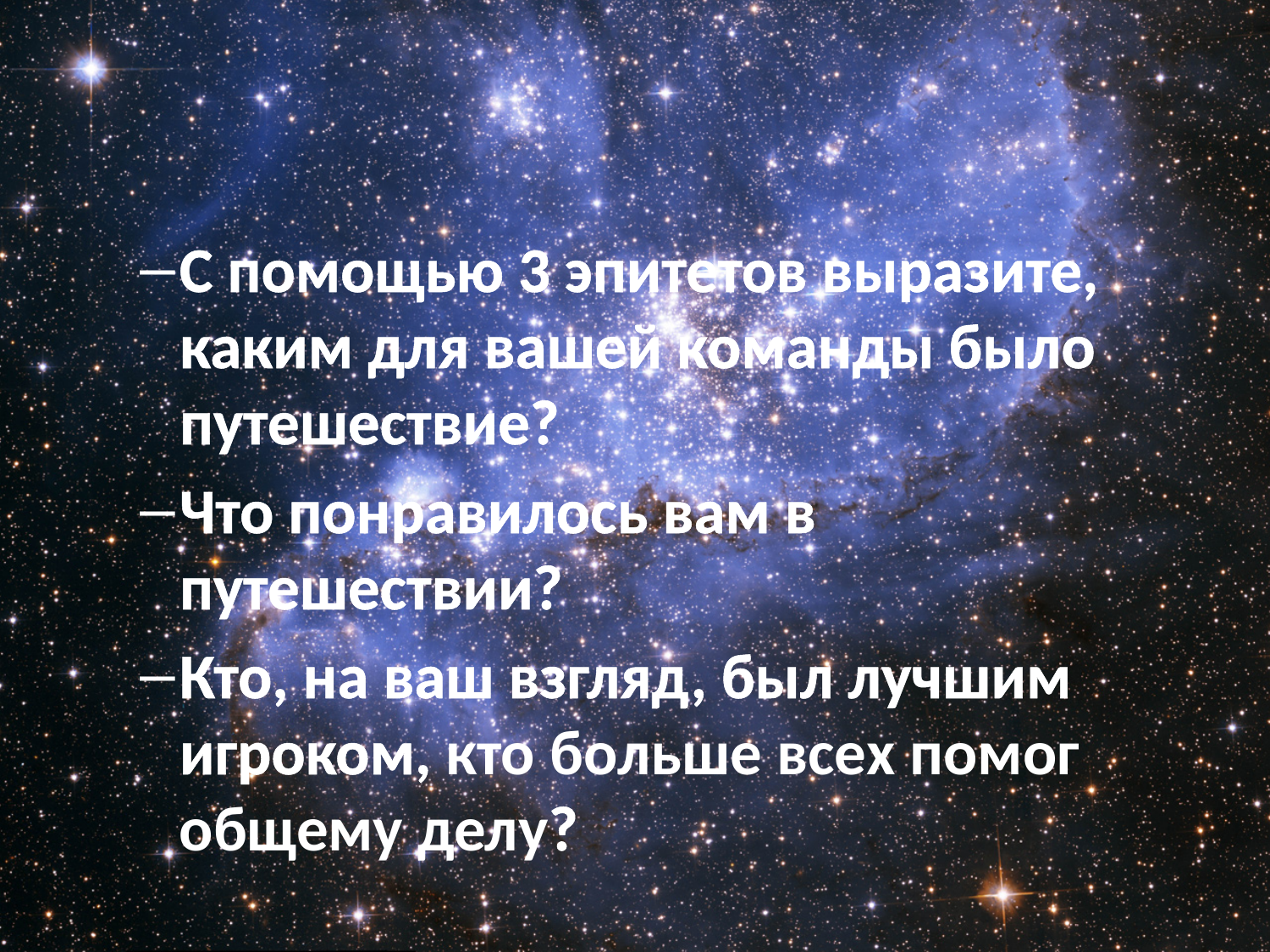

#
С помощью 3 эпитетов выразите, каким для вашей команды было путешествие?
Что понравилось вам в путешествии?
Кто, на ваш взгляд, был лучшим игроком, кто больше всех помог общему делу?